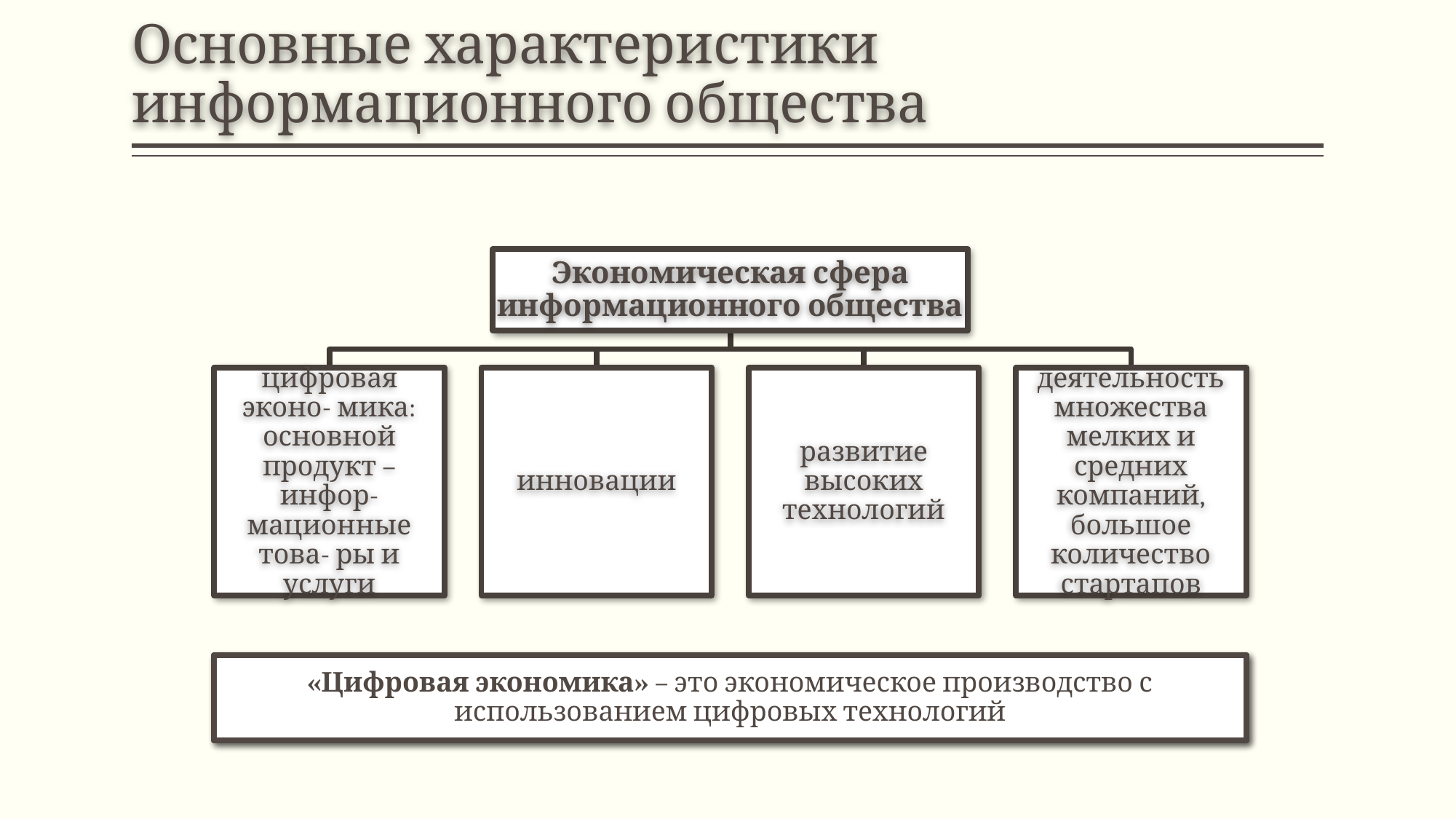

# Основные характеристики информационного общества

Экономическая сфера информационного общества

цифровая эконо- мика: основной продукт – инфор- мационные това- ры и услуги

инновации

развитие высоких технологий

деятельность множества мелких и средних компаний, большое количество стартапов

«Цифровая экономика» – это экономическое производство с использованием цифровых технологий